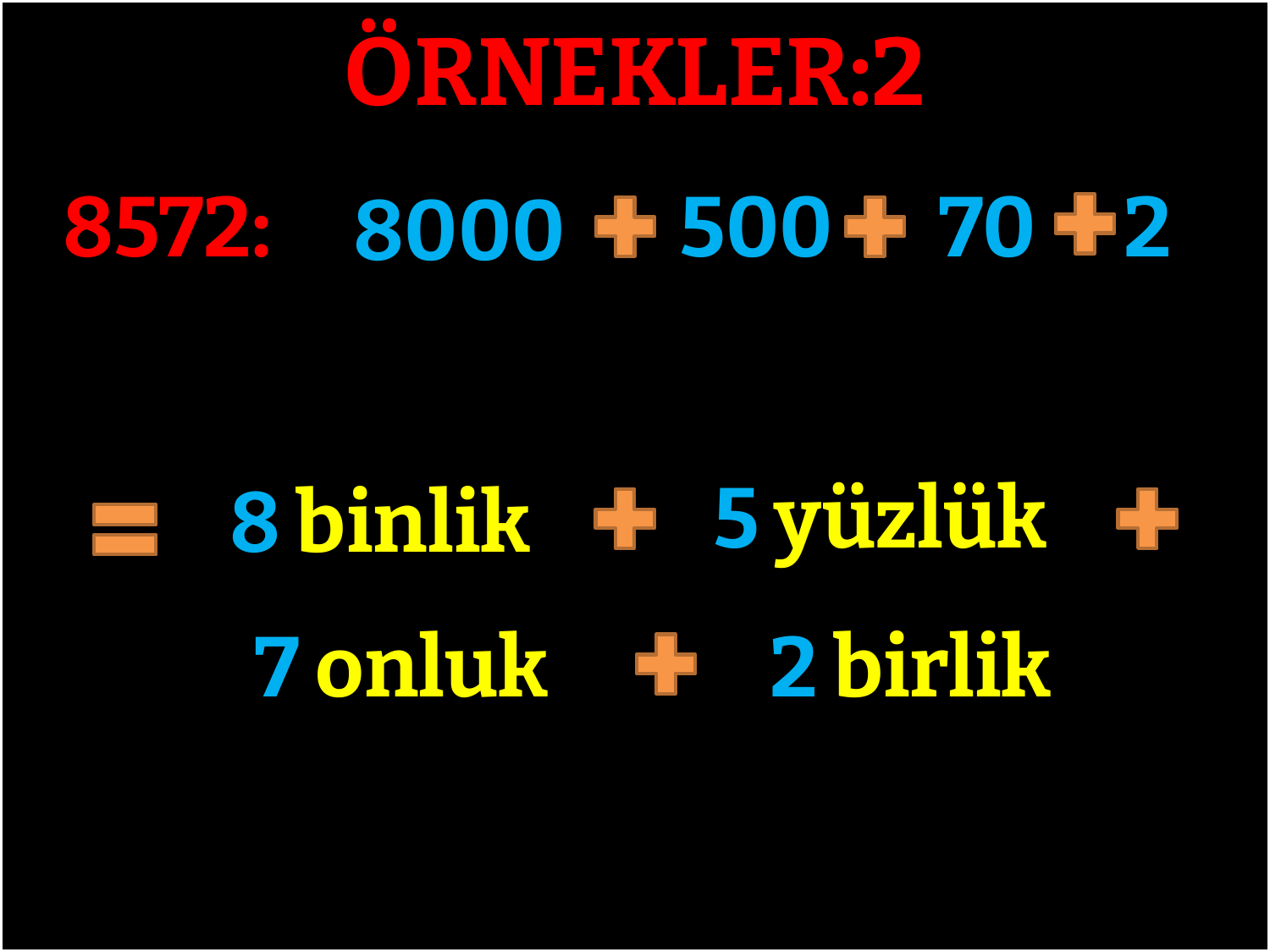

ÖRNEKLER:2
70
2
500
8572:
8000

#
 5 yüzlük
 8 binlik

 7 onluk
 2 birlik